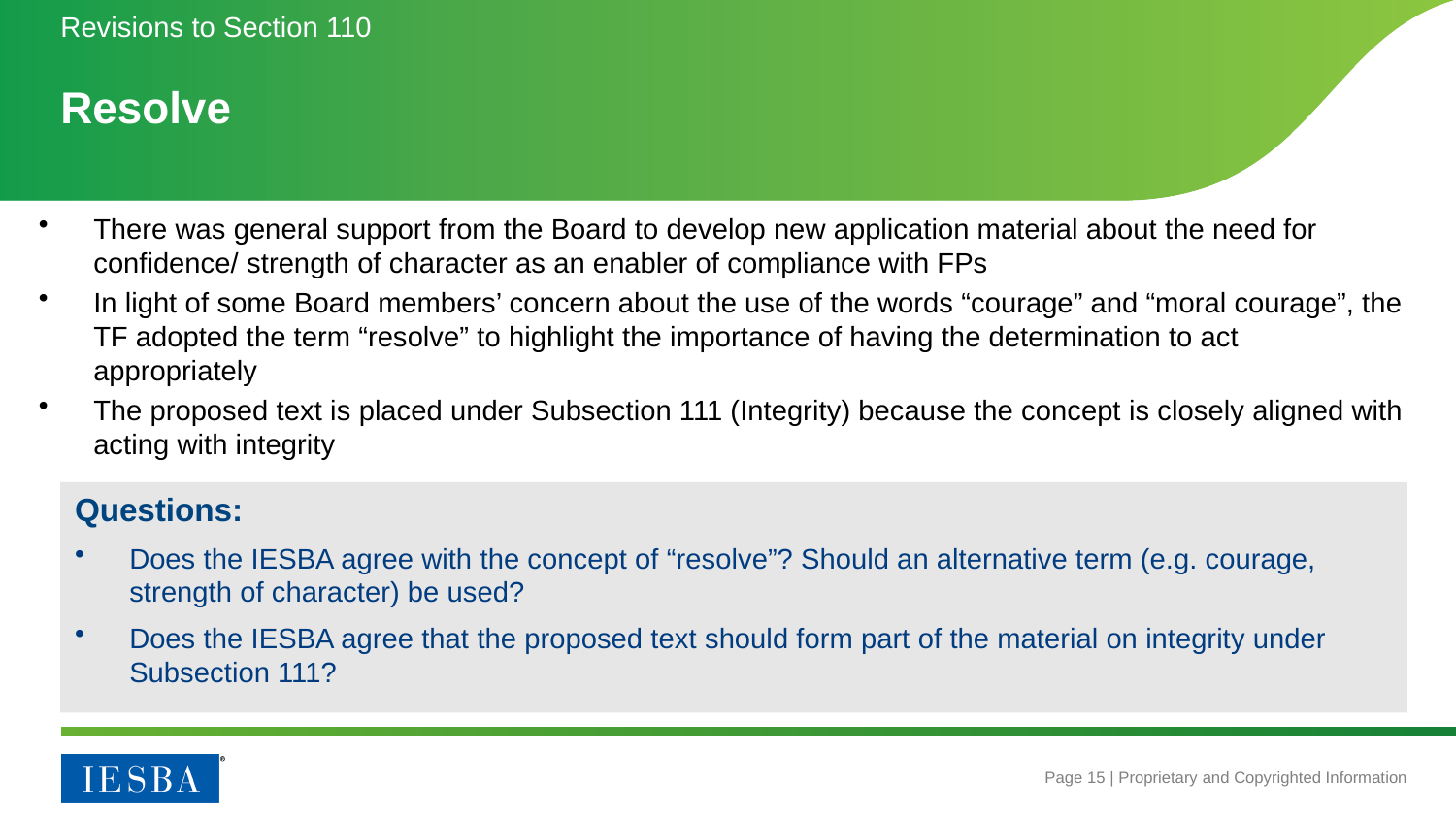

Revisions to Section 110
# Resolve
There was general support from the Board to develop new application material about the need for confidence/ strength of character as an enabler of compliance with FPs
In light of some Board members’ concern about the use of the words “courage” and “moral courage”, the TF adopted the term “resolve” to highlight the importance of having the determination to act appropriately
The proposed text is placed under Subsection 111 (Integrity) because the concept is closely aligned with acting with integrity

Questions:
Does the IESBA agree with the concept of “resolve”? Should an alternative term (e.g. courage, strength of character) be used?
Does the IESBA agree that the proposed text should form part of the material on integrity under Subsection 111?